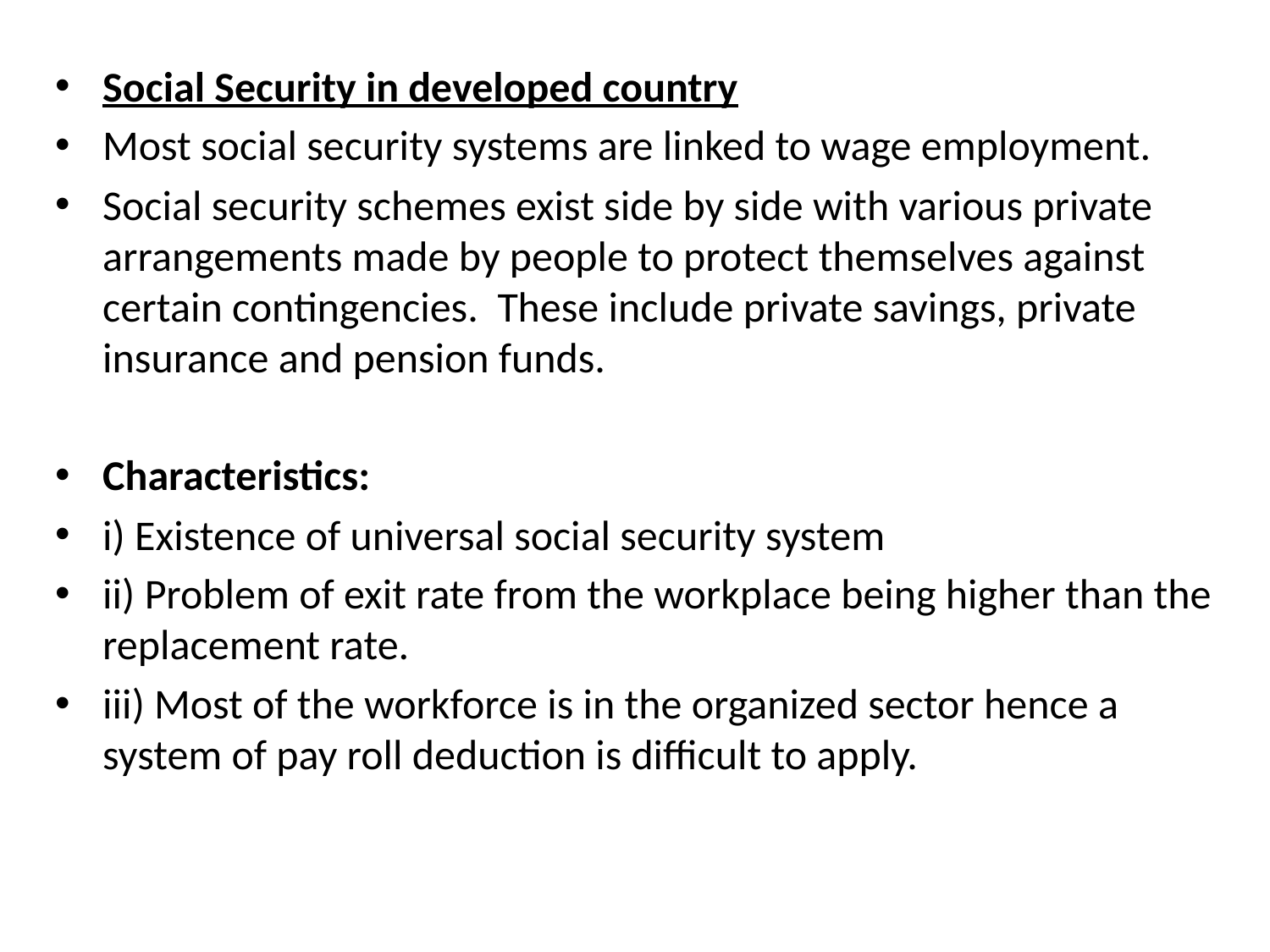

#
Social Security in developed country
Most social security systems are linked to wage employment.
Social security schemes exist side by side with various private arrangements made by people to protect themselves against certain contingencies.  These include private savings, private insurance and pension funds.

Characteristics:
i) Existence of universal social security system
ii) Problem of exit rate from the workplace being higher than the replacement rate.
iii) Most of the workforce is in the organized sector hence a system of pay roll deduction is difficult to apply.